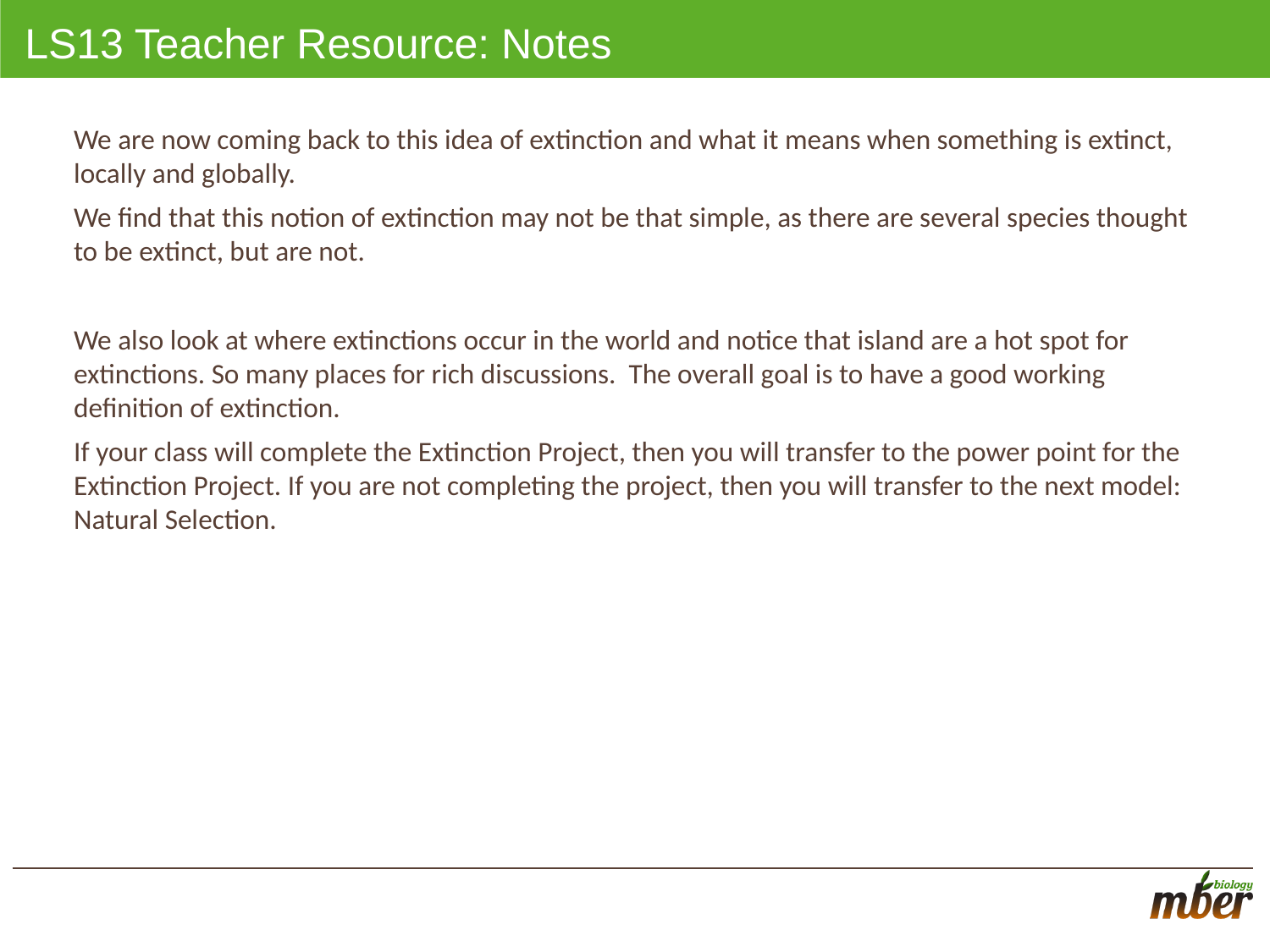

# LS13 Teacher Resource: Notes
We are now coming back to this idea of extinction and what it means when something is extinct, locally and globally.
We find that this notion of extinction may not be that simple, as there are several species thought to be extinct, but are not.

We also look at where extinctions occur in the world and notice that island are a hot spot for extinctions. So many places for rich discussions.  The overall goal is to have a good working definition of extinction.
If your class will complete the Extinction Project, then you will transfer to the power point for the Extinction Project. If you are not completing the project, then you will transfer to the next model: Natural Selection.